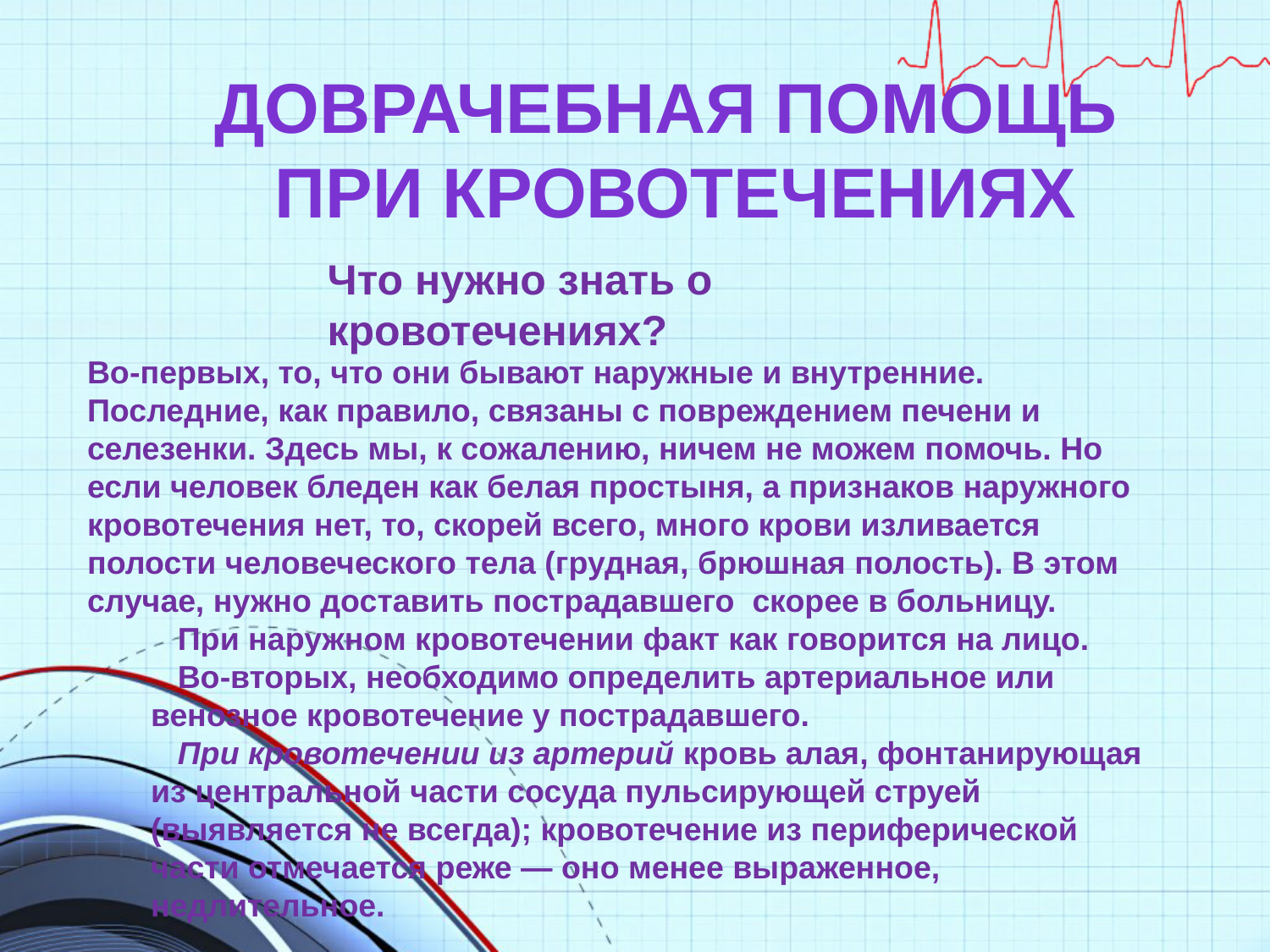

Доврачебная помощь
 при кровотечениях
Что нужно знать о кровотечениях?
Во-первых, то, что они бывают наружные и внутренние. Последние, как правило, связаны с повреждением печени и селезенки. Здесь мы, к сожалению, ничем не можем помочь. Но если человек бледен как белая простыня, а признаков наружного кровотечения нет, то, скорей всего, много крови изливается полости человеческого тела (грудная, брюшная полость). В этом случае, нужно доставить пострадавшего  скорее в больницу.
   При наружном кровотечении факт как говорится на лицо.
   Во-вторых, необходимо определить артериальное или венозное кровотечение у пострадавшего.
   При кровотечении из артерий кровь алая, фонтанирующая из центральной части сосуда пульсирующей струей (выявляется не всегда); кровотечение из периферической части отмечается реже — оно менее выраженное, недлительное.